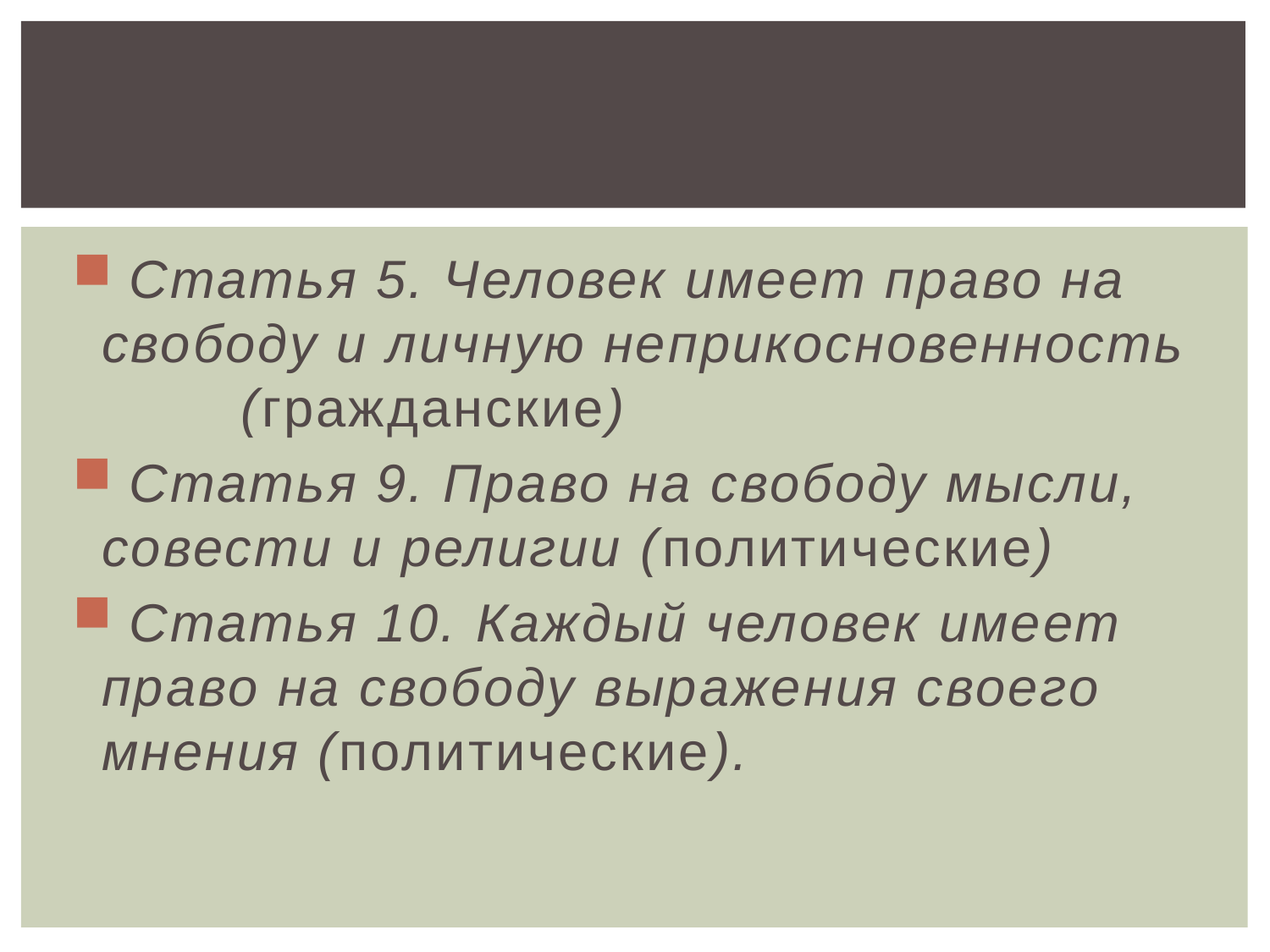

Статья 5. Человек имеет право на свободу и личную неприкосновенность          (гражданские)
 Статья 9. Право на свободу мысли, совести и религии (политические)
 Статья 10. Каждый человек имеет право на свободу выражения своего мнения (политические).